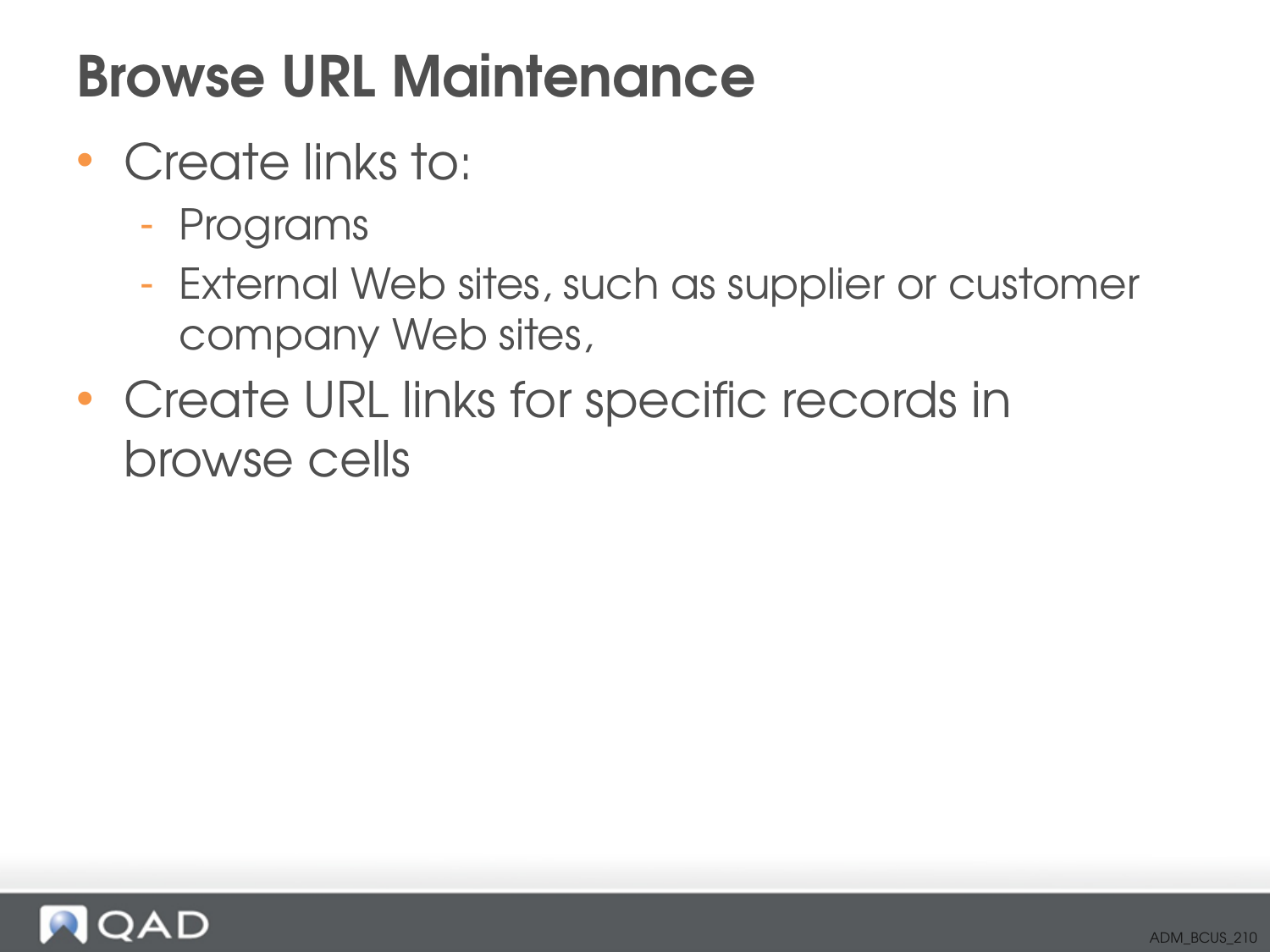

# Browse URL Maintenance
Create links to:
Programs
External Web sites, such as supplier or customer company Web sites,
Create URL links for specific records in  browse cells

ADM_BCUS_210